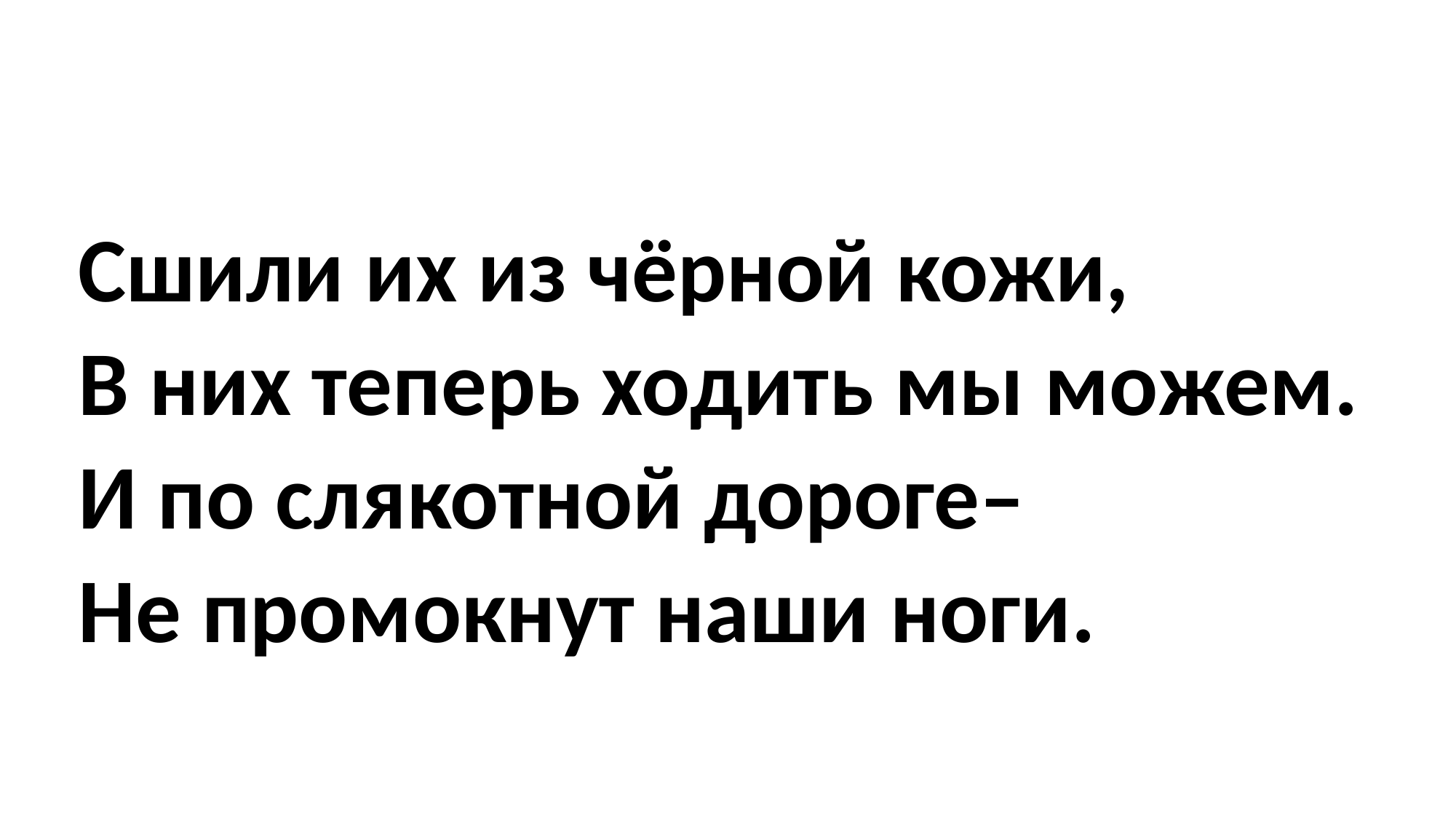

#
Сшили их из чёрной кожи,
В них теперь ходить мы можем.
И по слякотной дороге–
Не промокнут наши ноги.